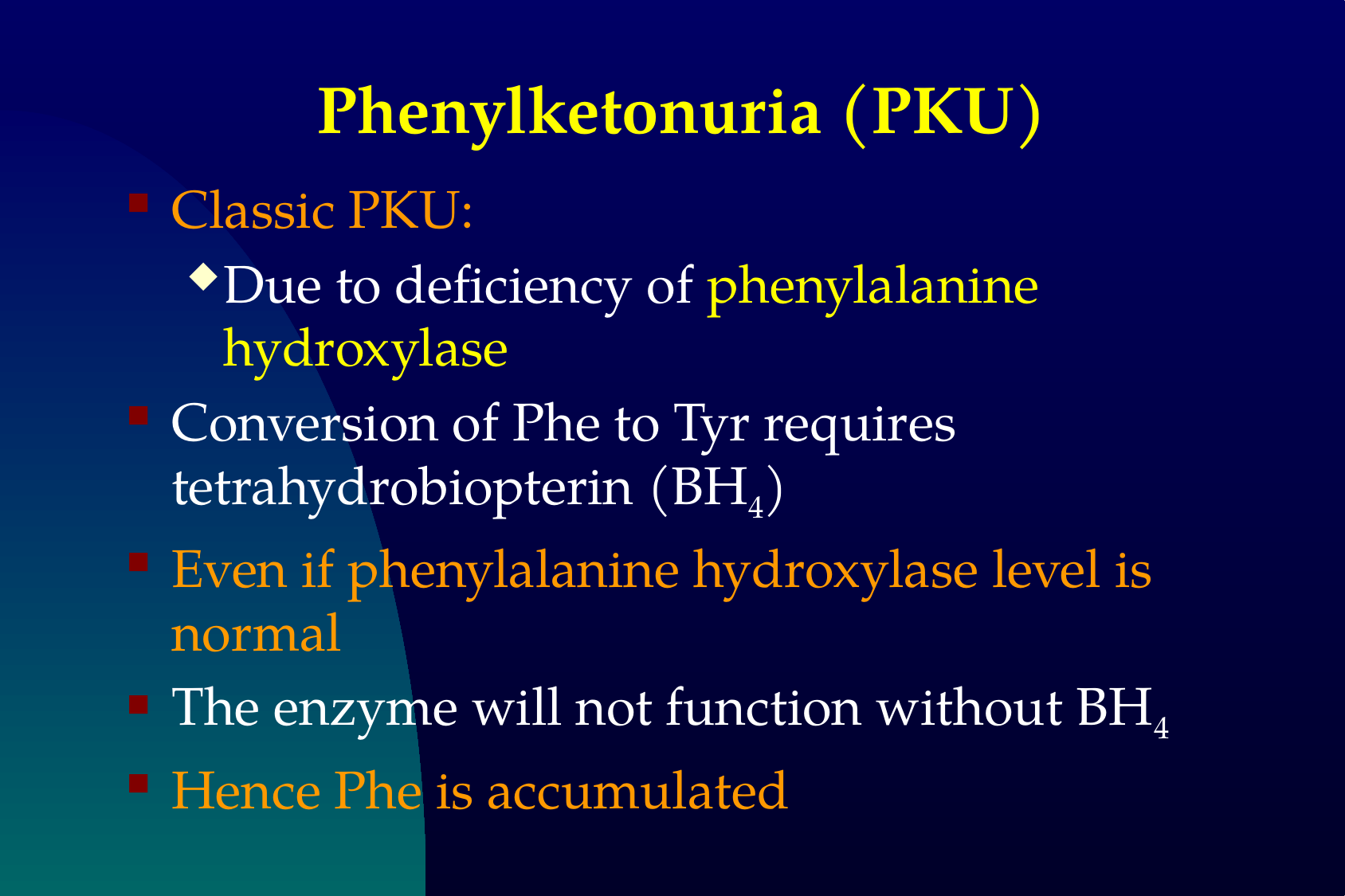

# Phenylketonuria (PKU)
Classic PKU:
Due to deficiency of phenylalanine hydroxylase
Conversion of Phe to Tyr requires tetrahydrobiopterin (BH4)
Even if phenylalanine hydroxylase level is normal
The enzyme will not function without BH4
Hence Phe is accumulated